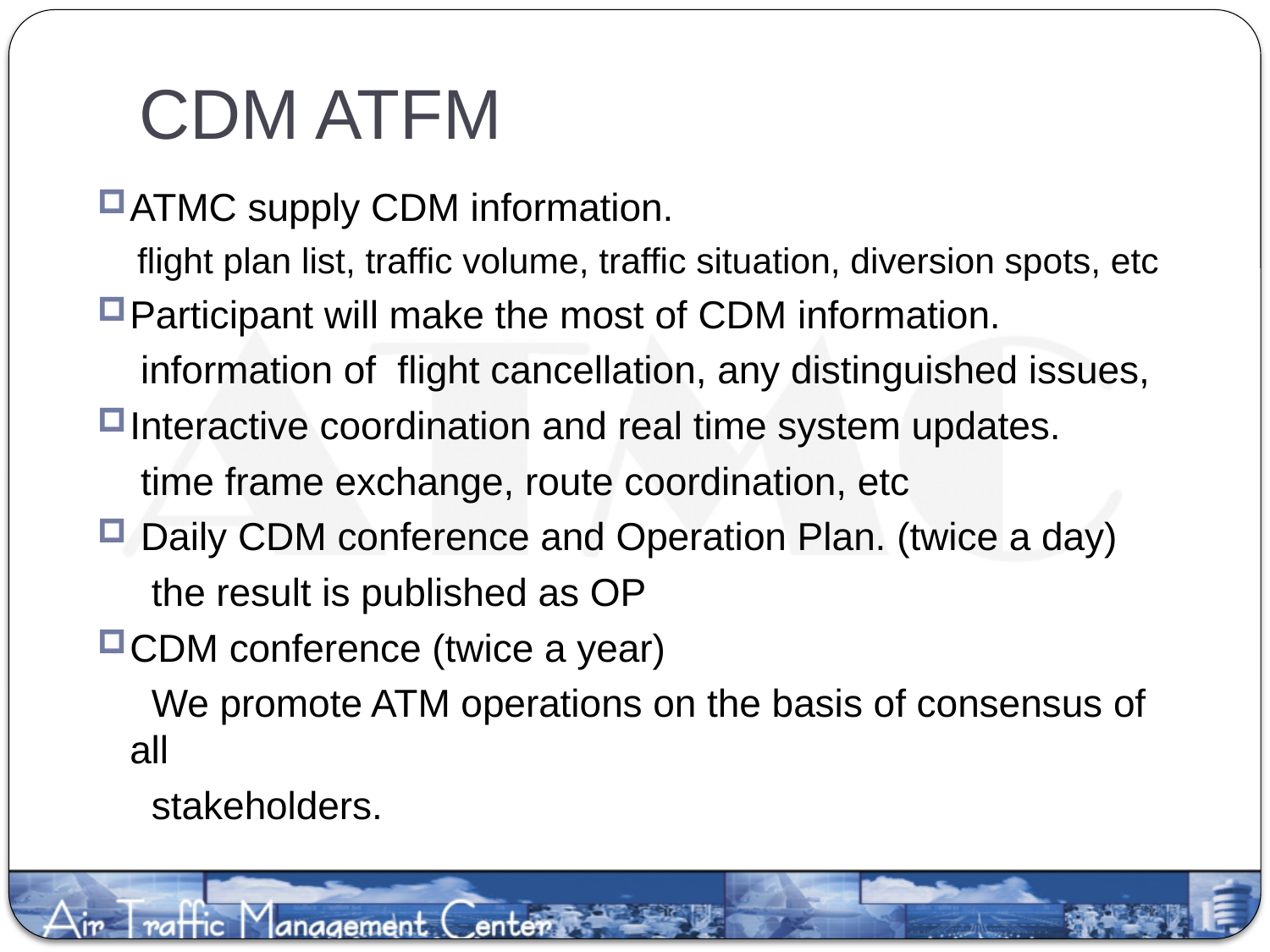

# CDM ATFM
ATMC supply CDM information.
    flight plan list, traffic volume, traffic situation, diversion spots, etc
Participant will make the most of CDM information.
    information of  flight cancellation, any distinguished issues,
Interactive coordination and real time system updates.
    time frame exchange, route coordination, etc
 Daily CDM conference and Operation Plan. (twice a day)
     the result is published as OP
CDM conference (twice a year)
     We promote ATM operations on the basis of consensus of all
     stakeholders.